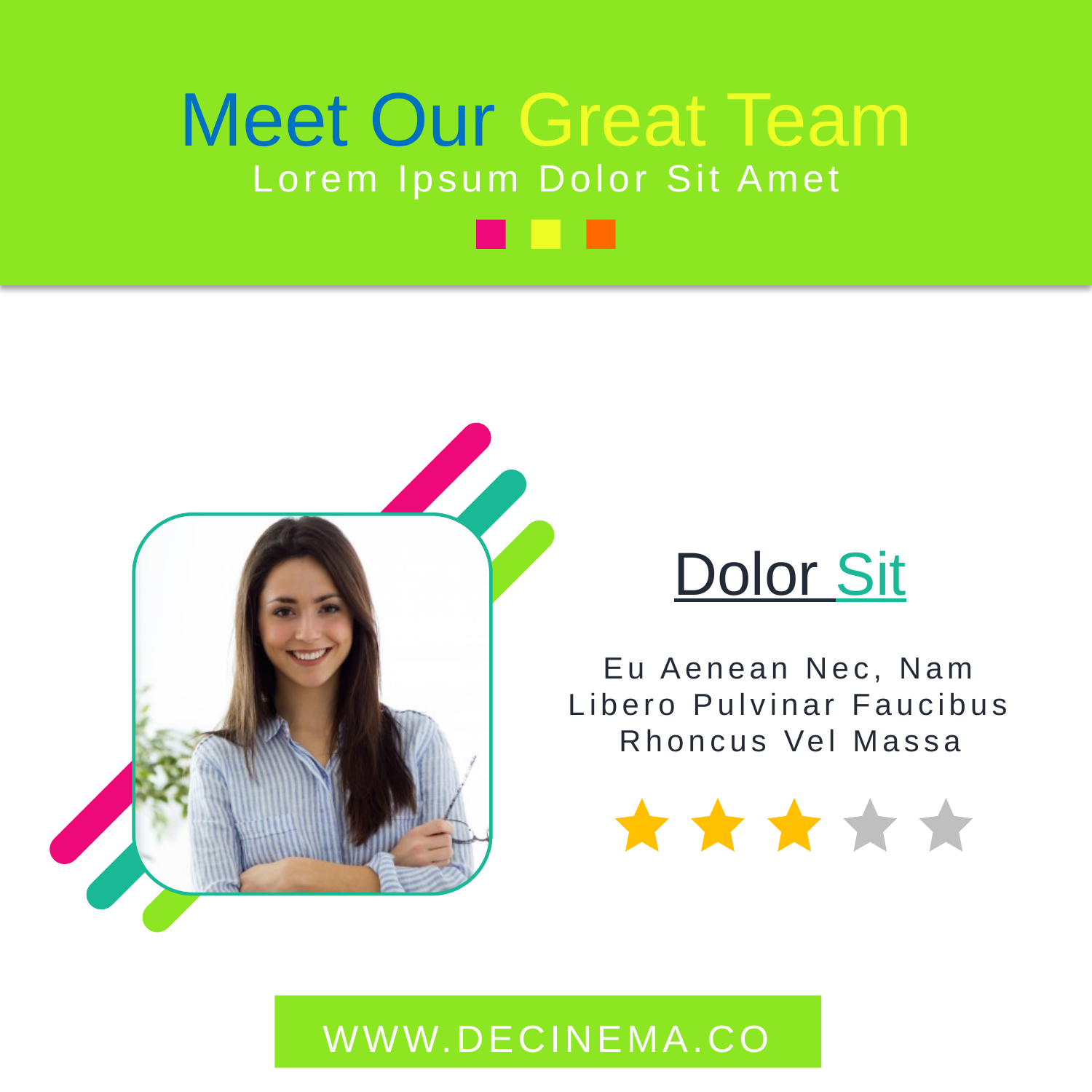

Meet Our Great Team
Lorem Ipsum Dolor Sit Amet

Dolor Sit
Eu Aenean Nec, Nam Libero Pulvinar Faucibus Rhoncus Vel Massa

WWW.DECINEMA.CO